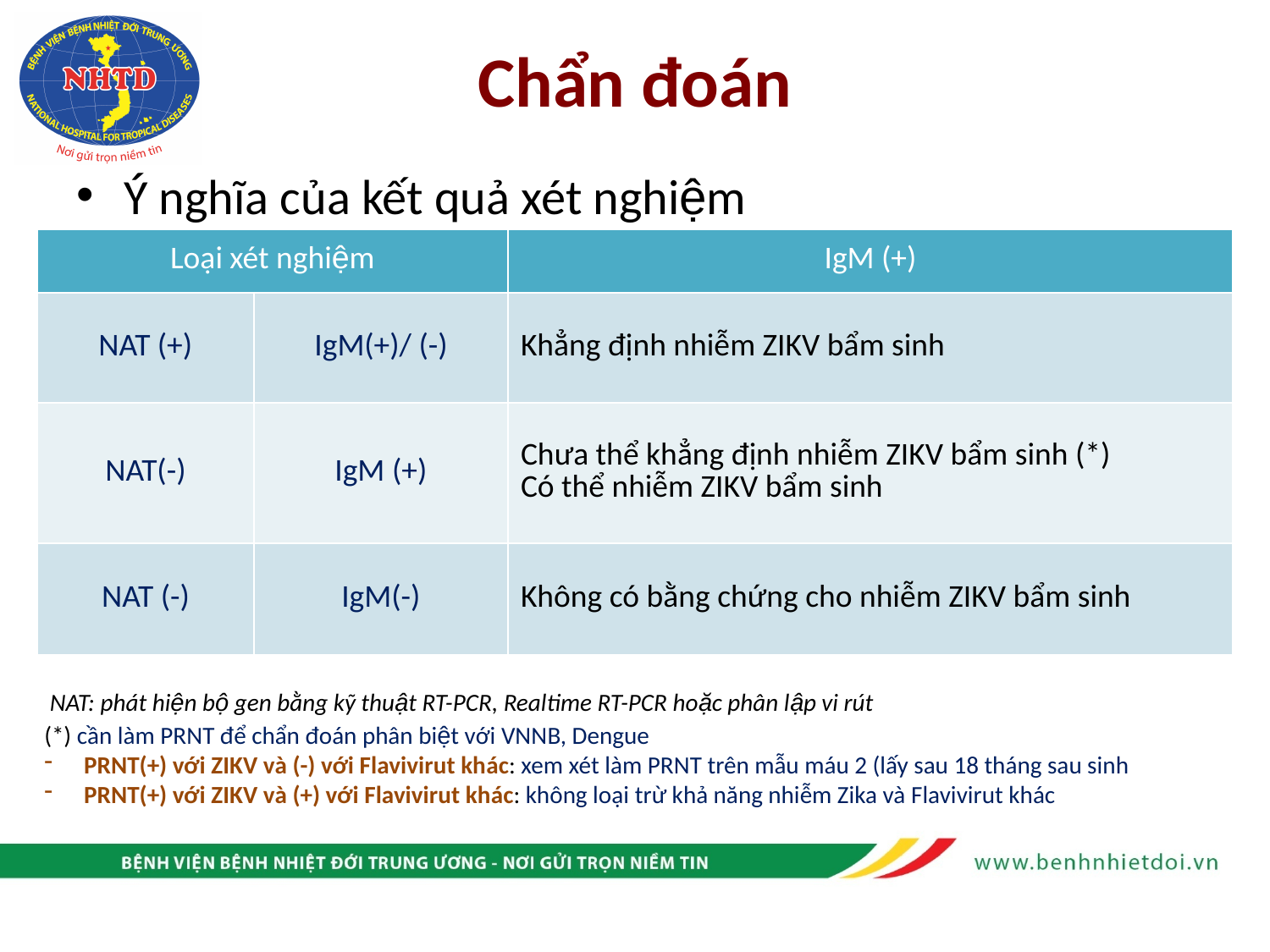

Chẩn đoán
Ý nghĩa của kết quả xét nghiệm

| Loại xét nghiệm |  | IgM (+) |
| --- | --- | --- |
| NAT (+) | IgM(+)/ (-) | Khẳng định nhiễm ZIKV bẩm sinh |
| NAT(-) | IgM (+) | Chưa thể khẳng định nhiễm ZIKV bẩm sinh (\*) Có thể nhiễm ZIKV bẩm sinh |
| NAT (-) | IgM(-) | Không có bằng chứng cho nhiễm ZIKV bẩm sinh |
NAT: phát hiện bộ gen bằng kỹ thuật RT-PCR, Realtime RT-PCR hoặc phân lập vi rút
(*) cần làm PRNT để chẩn đoán phân biệt với VNNB, Dengue
PRNT(+) với ZIKV và (-) với Flavivirut khác: xem xét làm PRNT trên mẫu máu 2 (lấy sau 18 tháng sau sinh
PRNT(+) với ZIKV và (+) với Flavivirut khác: không loại trừ khả năng nhiễm Zika và Flavivirut khác